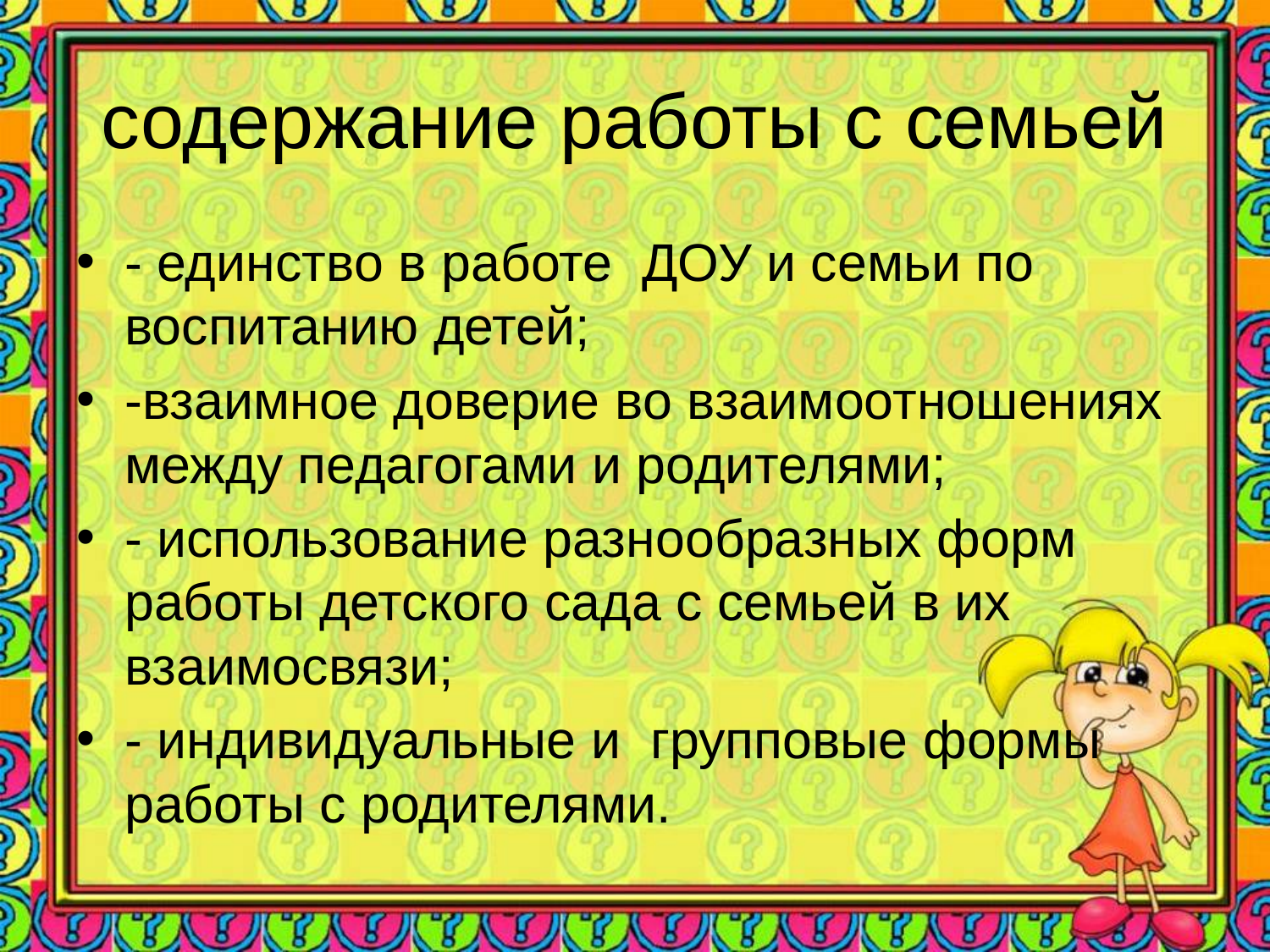

# содержание работы с семьей
- единство в работе  ДОУ и семьи по воспитанию детей;
-взаимное доверие во взаимоотношениях между педагогами и родителями;
- использование разнообразных форм работы детского сада с семьей в их взаимосвязи;
- индивидуальные и  групповые формы работы с родителями.